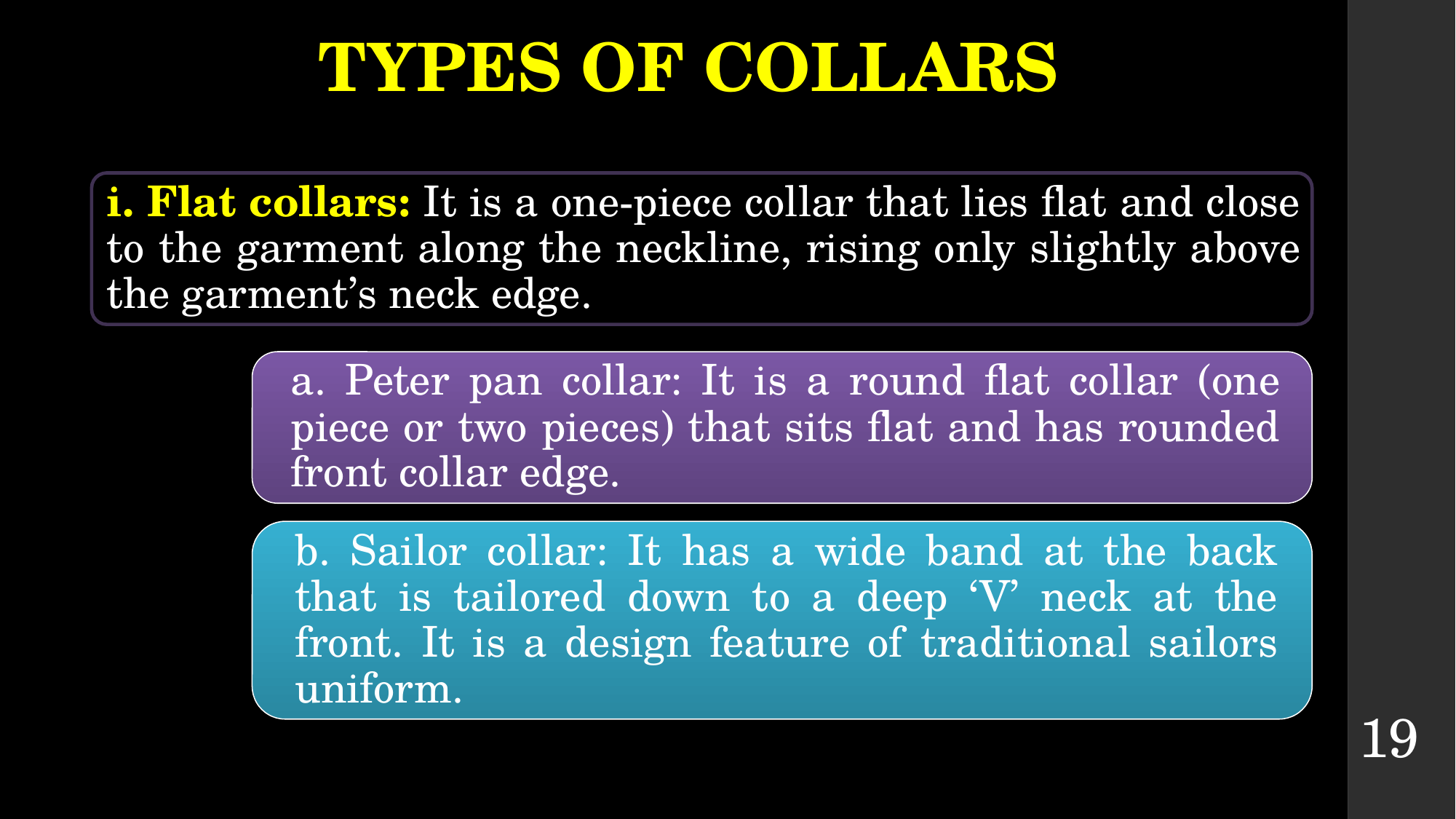

# TYPES OF COLLARS
i. Flat collars: It is a one-piece collar that lies flat and close to the garment along the neckline, rising only slightly above the garment’s neck edge.
a. Peter pan collar: It is a round flat collar (one piece or two pieces) that sits flat and has rounded front collar edge.
b. Sailor collar: It has a wide band at the back that is tailored down to a deep ‘V’ neck at the front. It is a design feature of traditional sailors uniform.
19